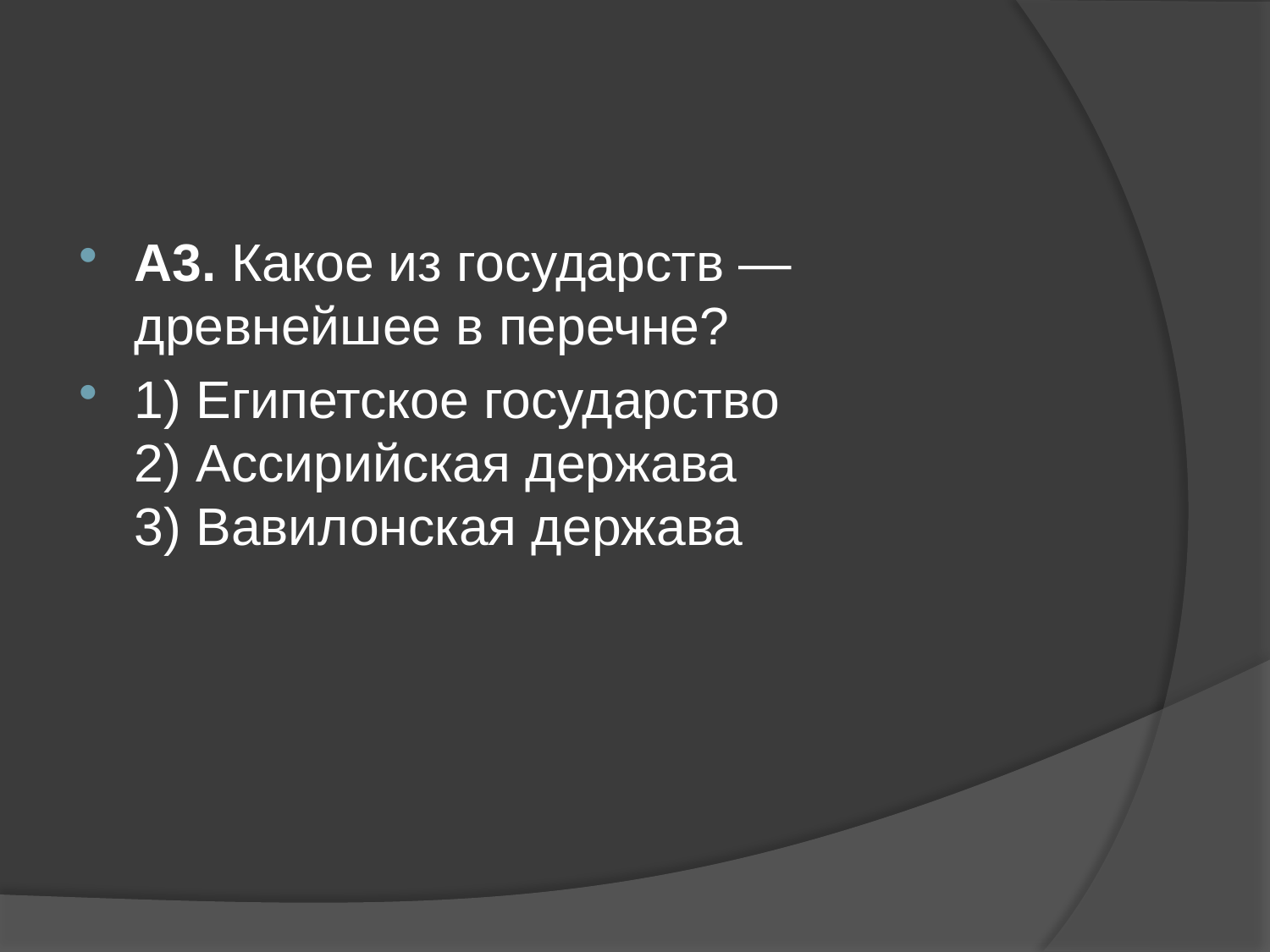

#
А3. Какое из государств — древнейшее в перечне?
1) Египетское государство
2) Ассирийская держава
3) Вавилонская держава